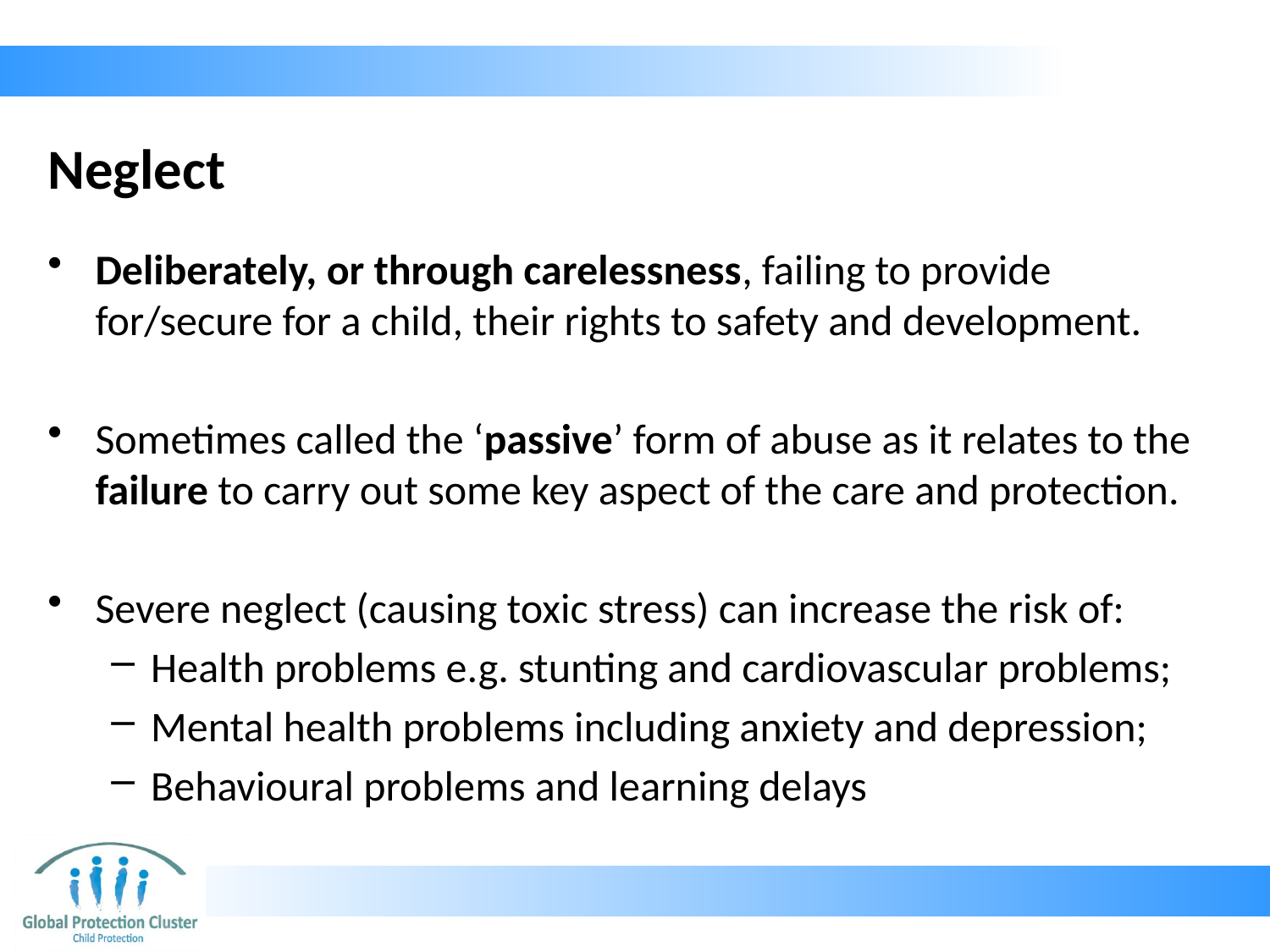

# Neglect
Deliberately, or through carelessness, failing to provide for/secure for a child, their rights to safety and development.

Sometimes called the ‘passive’ form of abuse as it relates to the failure to carry out some key aspect of the care and protection.

Severe neglect (causing toxic stress) can increase the risk of:
Health problems e.g. stunting and cardiovascular problems;
Mental health problems including anxiety and depression;
Behavioural problems and learning delays